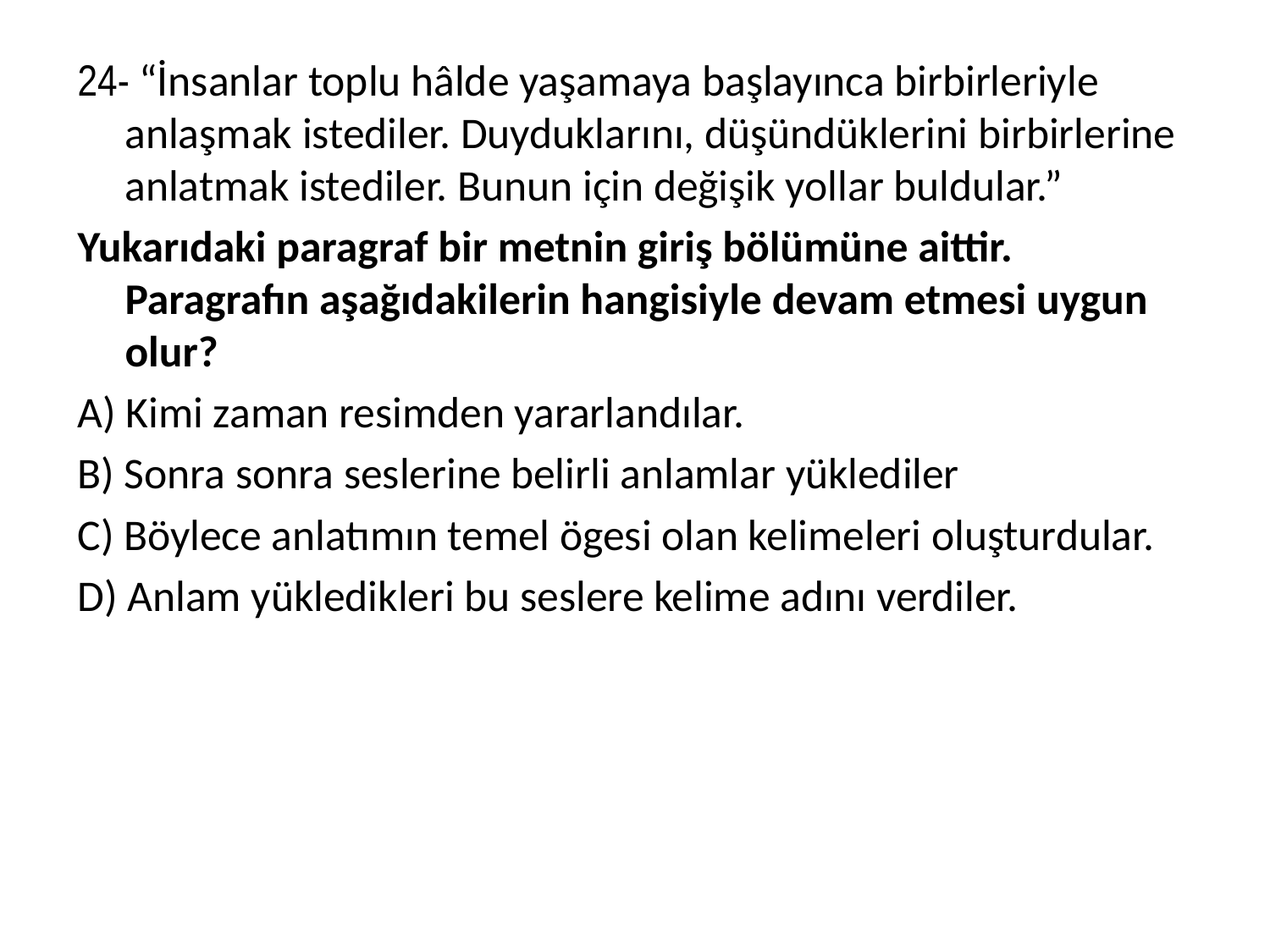

24- “İnsanlar toplu hâlde yaşamaya başlayınca birbirleriyle anlaşmak istediler. Duyduklarını, düşündüklerini birbirlerine anlatmak istediler. Bunun için değişik yollar buldular.”
Yukarıdaki paragraf bir metnin giriş bölümüne aittir. Paragrafın aşağıdakilerin hangisiyle devam etmesi uygun olur?
A) Kimi zaman resimden yararlandılar.
B) Sonra sonra seslerine belirli anlamlar yüklediler
C) Böylece anlatımın temel ögesi olan kelimeleri oluşturdular.
D) Anlam yükledikleri bu seslere kelime adını verdiler.